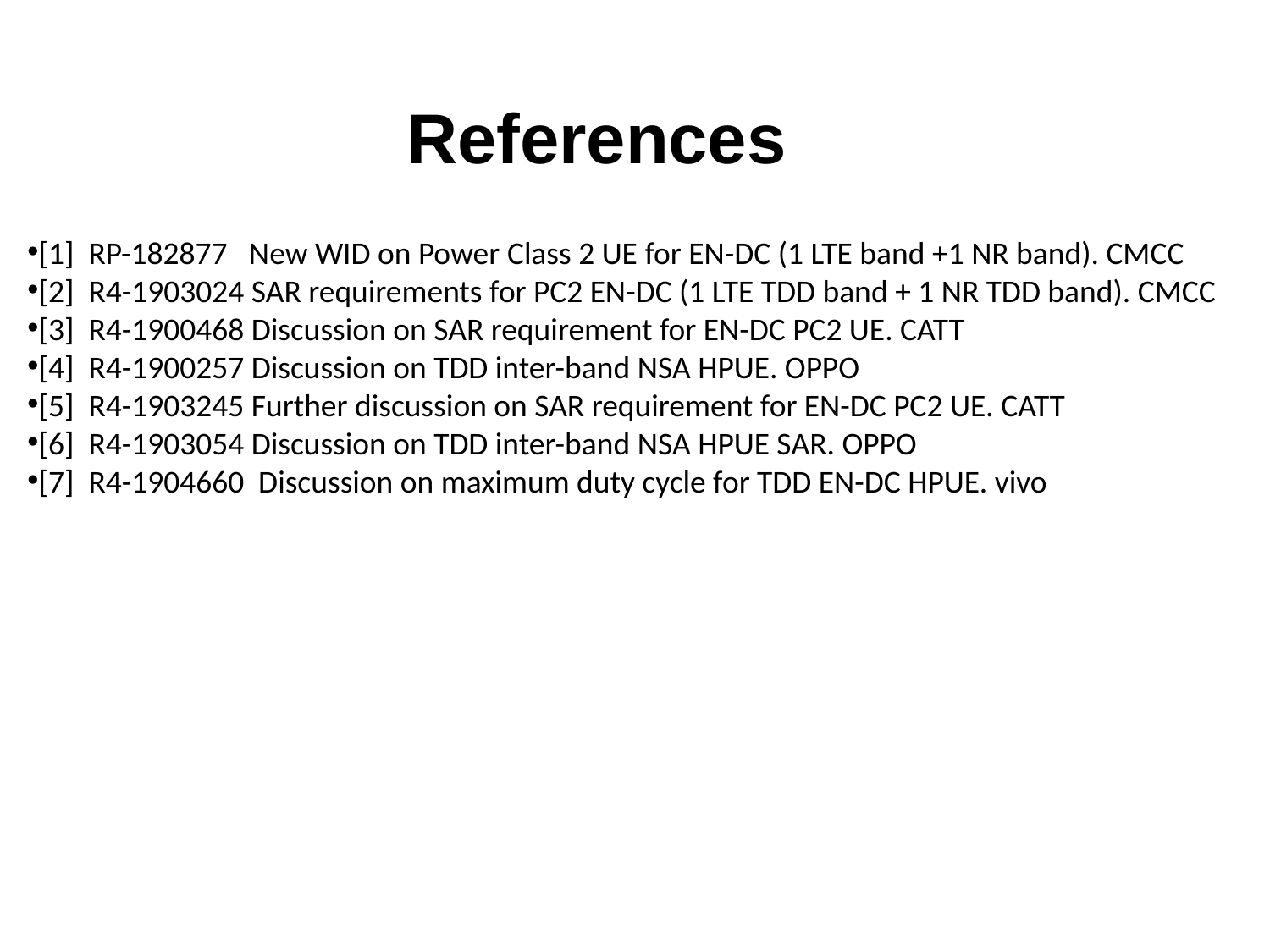

# References
[1]  RP-182877   New WID on Power Class 2 UE for EN-DC (1 LTE band +1 NR band). CMCC
[2]  R4-1903024 SAR requirements for PC2 EN-DC (1 LTE TDD band + 1 NR TDD band). CMCC
[3]  R4-1900468 Discussion on SAR requirement for EN-DC PC2 UE. CATT
[4]  R4-1900257 Discussion on TDD inter-band NSA HPUE. OPPO
[5]  R4-1903245 Further discussion on SAR requirement for EN-DC PC2 UE. CATT
[6]  R4-1903054 Discussion on TDD inter-band NSA HPUE SAR. OPPO
[7]  R4-1904660  Discussion on maximum duty cycle for TDD EN-DC HPUE. vivo